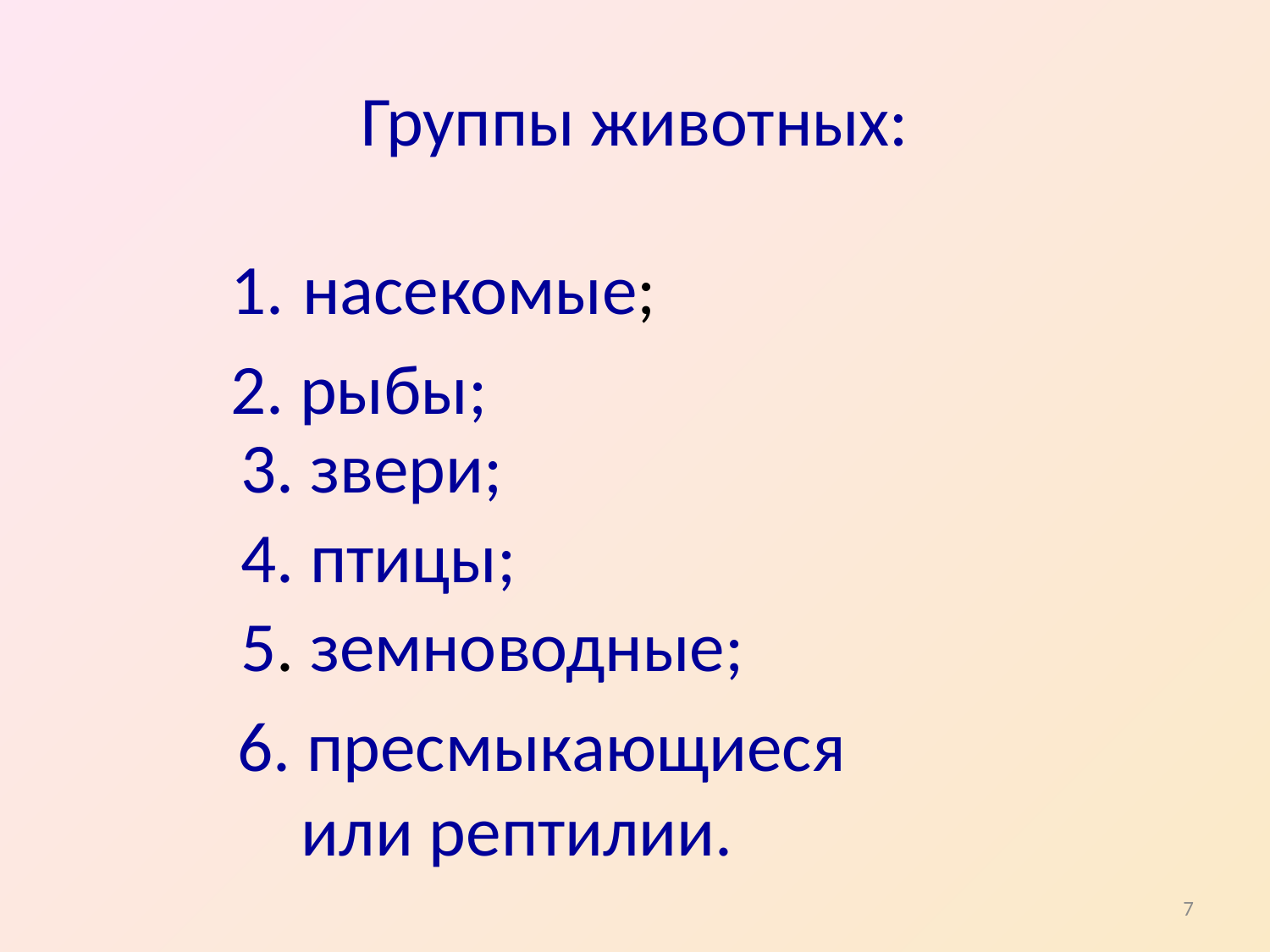

# Группы животных:
насекомые;

2. рыбы;

3. звери;

4. птицы;
5. земноводные;
6. пресмыкающиеся
    или рептилии.
7